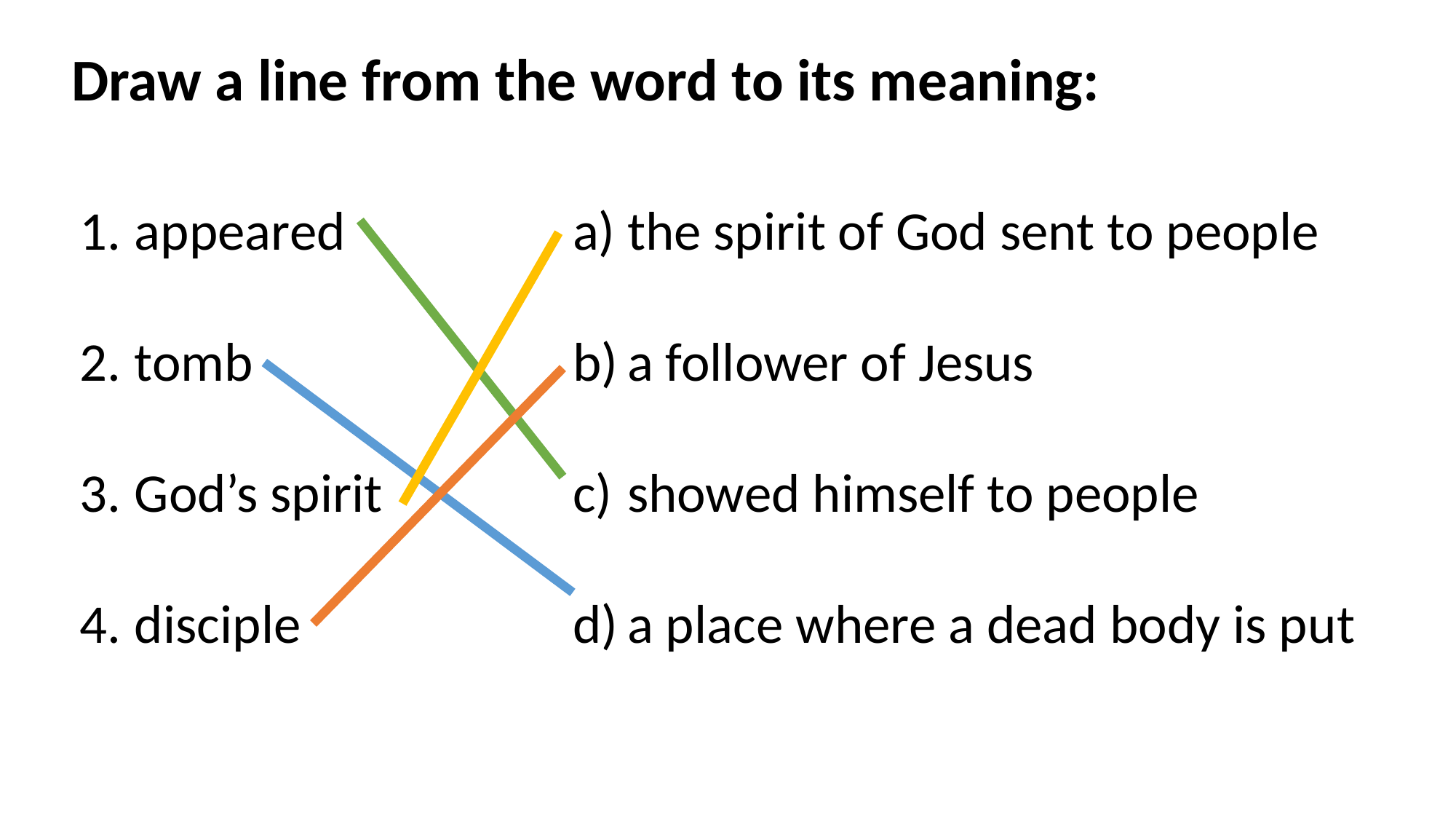

# Draw a line from the word to its meaning:
appeared

tomb

God’s spirit

disciple
the spirit of God sent to people

a follower of Jesus

showed himself to people

a place where a dead body is put